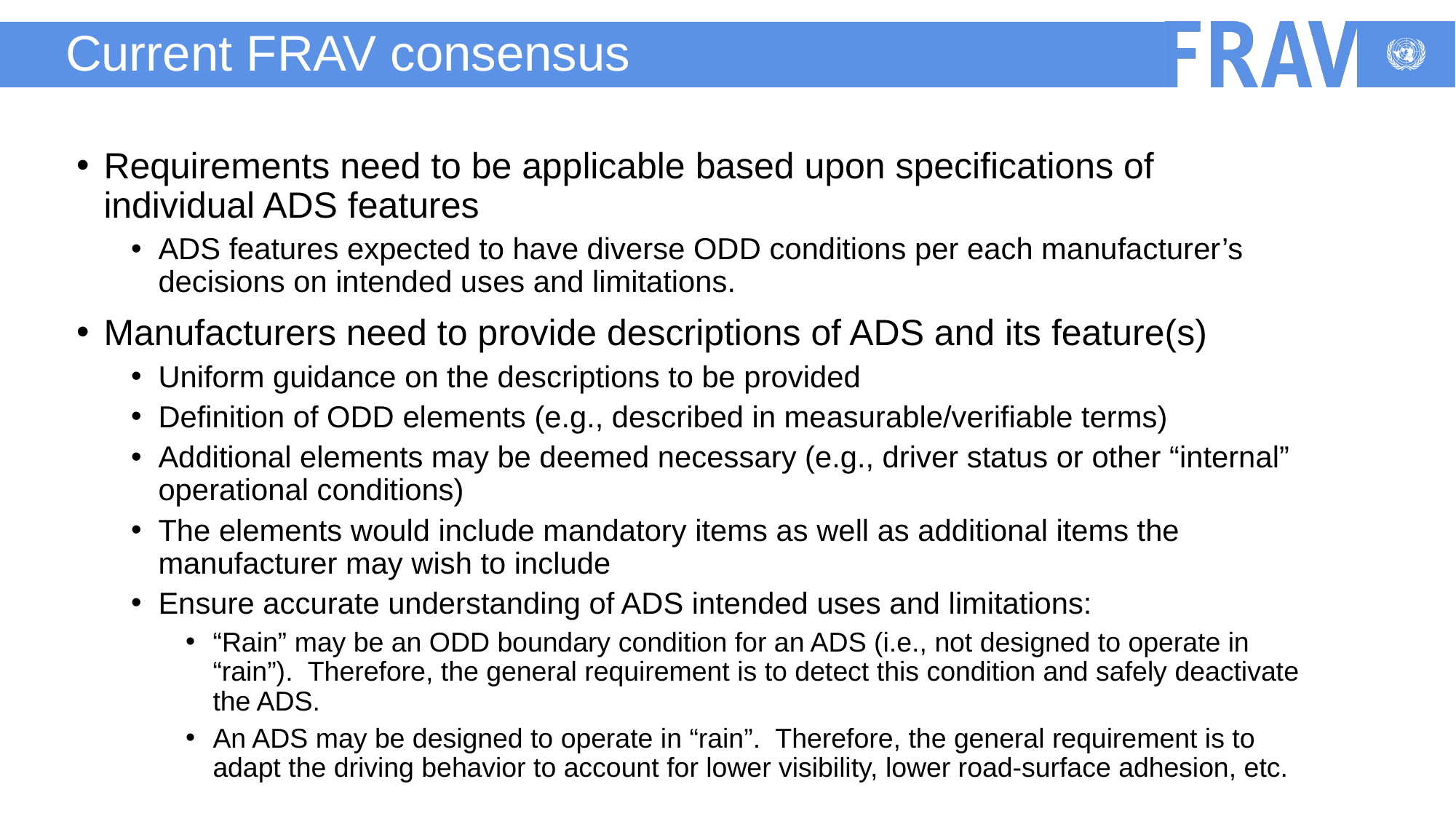

# Current FRAV consensus
Requirements need to be applicable based upon specifications of individual ADS features
ADS features expected to have diverse ODD conditions per each manufacturer’s decisions on intended uses and limitations.
Manufacturers need to provide descriptions of ADS and its feature(s)
Uniform guidance on the descriptions to be provided
Definition of ODD elements (e.g., described in measurable/verifiable terms)
Additional elements may be deemed necessary (e.g., driver status or other “internal” operational conditions)
The elements would include mandatory items as well as additional items the manufacturer may wish to include
Ensure accurate understanding of ADS intended uses and limitations:
“Rain” may be an ODD boundary condition for an ADS (i.e., not designed to operate in “rain”).  Therefore, the general requirement is to detect this condition and safely deactivate the ADS.
An ADS may be designed to operate in “rain”.  Therefore, the general requirement is to adapt the driving behavior to account for lower visibility, lower road-surface adhesion, etc.